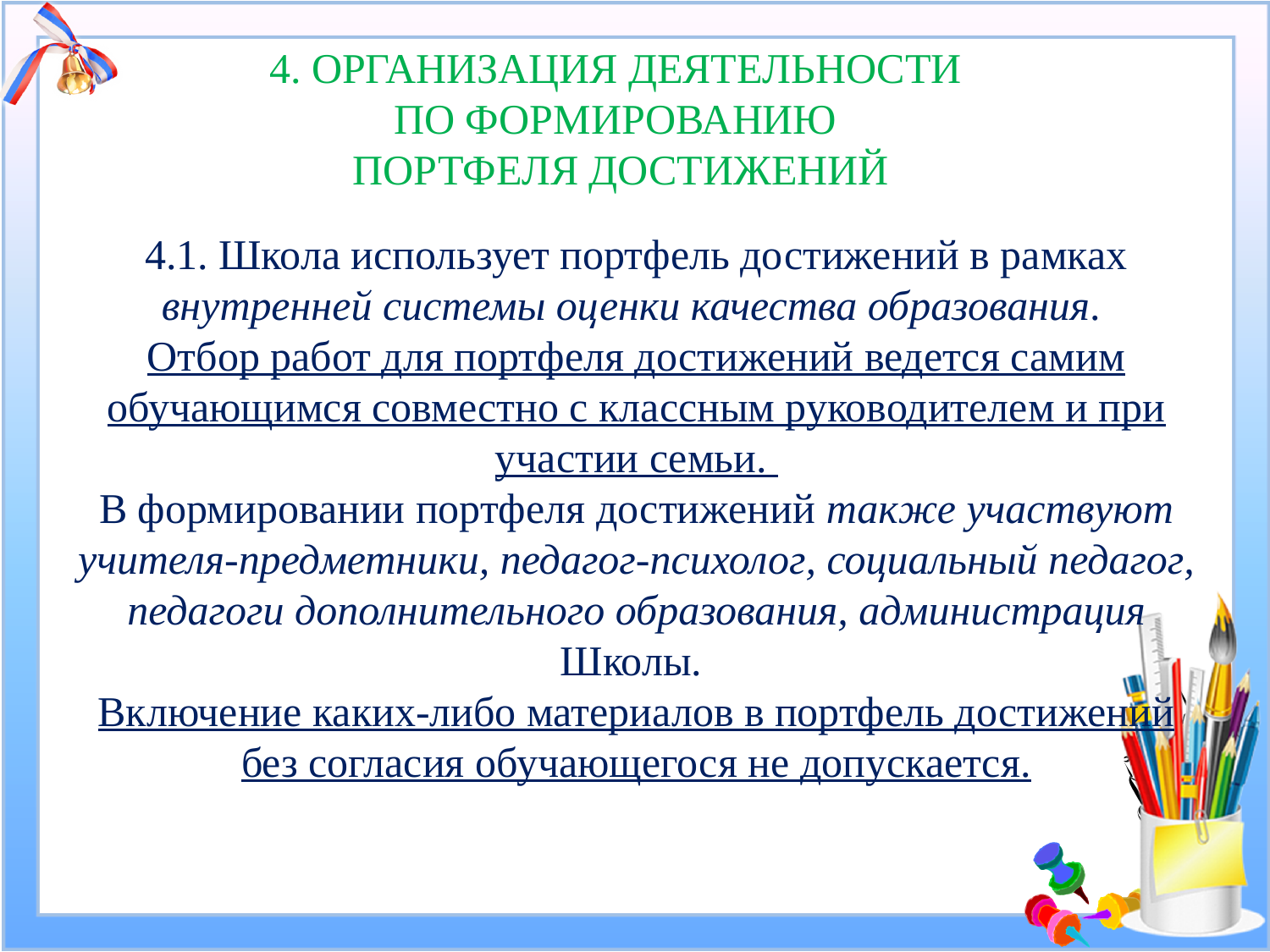

# 4. ОРГАНИЗАЦИЯ ДЕЯТЕЛЬНОСТИ ПО ФОРМИРОВАНИЮ ПОРТФЕЛЯ ДОСТИЖЕНИЙ
4.1. Школа использует портфель достижений в рамках внутренней системы оценки качества образования.
Отбор работ для портфеля достижений ведется самим обучающимся совместно с классным руководителем и при участии семьи.
В формировании портфеля достижений также участвуют учителя-предметники, педагог-психолог, социальный педагог, педагоги дополнительного образования, администрация Школы.
Включение каких-либо материалов в портфель достижений без согласия обучающегося не допускается.